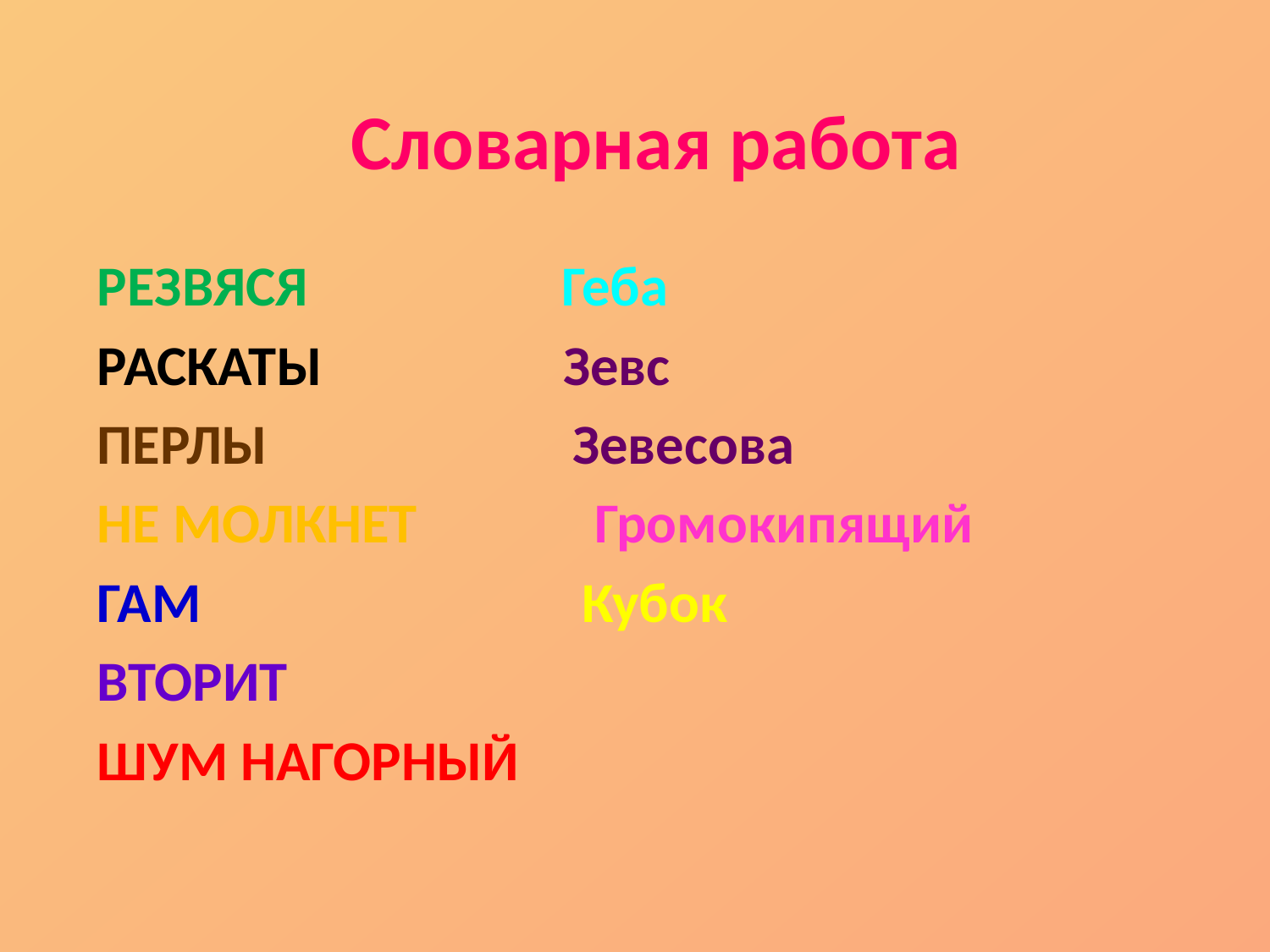

#
Словарная работа

РЕЗВЯСЯ                    Геба
РАСКАТЫ                   Зевс
ПЕРЛЫ                        Зевесова
НЕ МОЛКНЕТ              Громокипящий
ГАМ                              Кубок
ВТОРИТ
ШУМ НАГОРНЫЙ